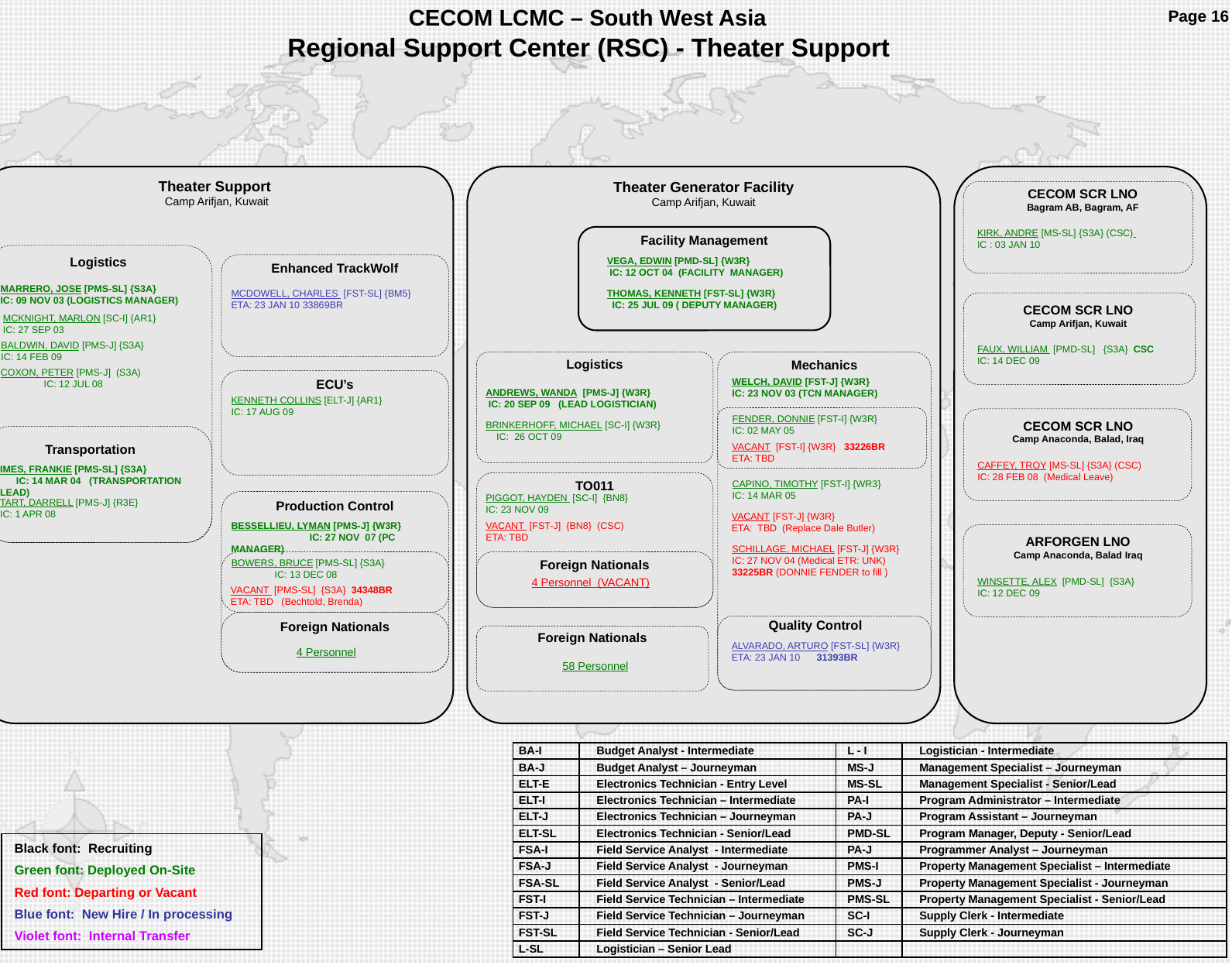

KIRK, ANDRE [MS-SL] {S3A} (CSC)
IC : 03 JAN 10
VEGA, EDWIN [PMD-SL] {W3R}                   IC: 12 OCT 04  (FACILITY  MANAGER)
MARRERO, JOSE [PMS-SL] {S3A}                       IC: 09 NOV 03 (LOGISTICS MANAGER)
MCDOWELL, CHARLES  [FST-SL] {BM5}           ETA: 23 JAN 10 33869BR
THOMAS, KENNETH [FST-SL] {W3R}            IC: 25 JUL 09 ( DEPUTY MANAGER)
MCKNIGHT, MARLON [SC-I] {AR1}
IC: 27 SEP 03
BALDWIN, DAVID [PMS-J] {S3A}
IC: 14 FEB 09
FAUX, WILLIAM  [PMD-SL]   {S3A}  CSC
IC: 14 DEC 09

COXON, PETER [PMS-J]  (S3A)                          IC: 12 JUL 08
WELCH, DAVID [FST-J] {W3R}
IC: 23 NOV 03 (TCN MANAGER)
ANDREWS, WANDA  [PMS-J] {W3R}                IC: 20 SEP 09   (LEAD LOGISTICIAN)
KENNETH COLLINS [ELT-J] {AR1}
IC: 17 AUG 09

FENDER, DONNIE [FST-I] {W3R}             IC: 02 MAY 05
BRINKERHOFF, MICHAEL [SC-I] {W3R}               IC:  26 OCT 09
Transportation
VACANT  [FST-I] {W3R}   33226BR           ETA: TBD
CAFFEY, TROY [MS-SL] {S3A} (CSC)
IC: 28 FEB 08  (Medical Leave)
IMES, FRANKIE [PMS-SL] {S3A}                           IC: 14 MAR 04   (TRANSPORTATION LEAD)
CAPINO, TIMOTHY [FST-I] {WR3}   IC: 14 MAR 05
PIGGOT, HAYDEN  [SC-I]  {BN8}
IC: 23 NOV 09
TART, DARRELL [PMS-J] {R3E}
IC: 1 APR 08
VACANT [FST-J] {W3R}
ETA:  TBD  (Replace Dale Butler)
BESSELLIEU, LYMAN [PMS-J] {W3R}                                 IC: 27 NOV  07 (PC MANAGER)
VACANT  [FST-J]  {BN8}  (CSC)
ETA: TBD
SCHILLAGE, MICHAEL [FST-J] {W3R}
IC: 27 NOV 04 (Medical ETR: UNK) 33225BR (DONNIE FENDER to fill )
BOWERS, BRUCE [PMS-SL] {S3A}                     IC: 13 DEC 08
WINSETTE, ALEX  [PMD-SL]  {S3A}
IC: 12 DEC 09
4 Personnel  (VACANT)
VACANT  [PMS-SL]  {S3A}  34348BR
ETA: TBD   (Bechtold, Brenda)
ALVARADO, ARTURO [FST-SL] {W3R}      ETA: 23 JAN 10      31393BR
4 Personnel
58 Personnel